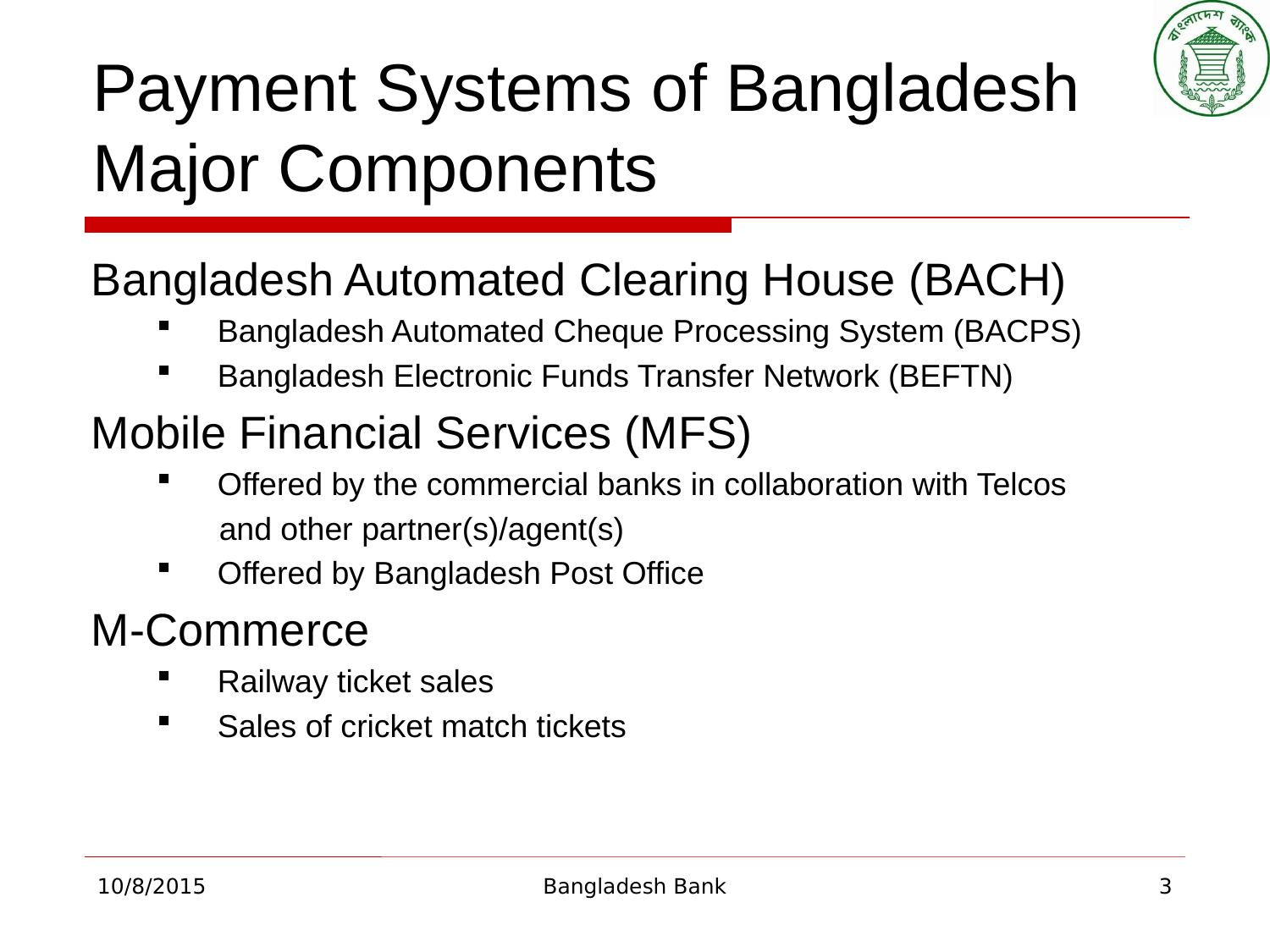

# Payment Systems of Bangladesh Major Components
Bangladesh Automated Clearing House (BACH)
Bangladesh Automated Cheque Processing System (BACPS)
Bangladesh Electronic Funds Transfer Network (BEFTN)
Mobile Financial Services (MFS)
Offered by the commercial banks in collaboration with Telcos
       and other partner(s)/agent(s)
Offered by Bangladesh Post Office
M-Commerce
Railway ticket sales
Sales of cricket match tickets
10/8/2015
Bangladesh Bank
3